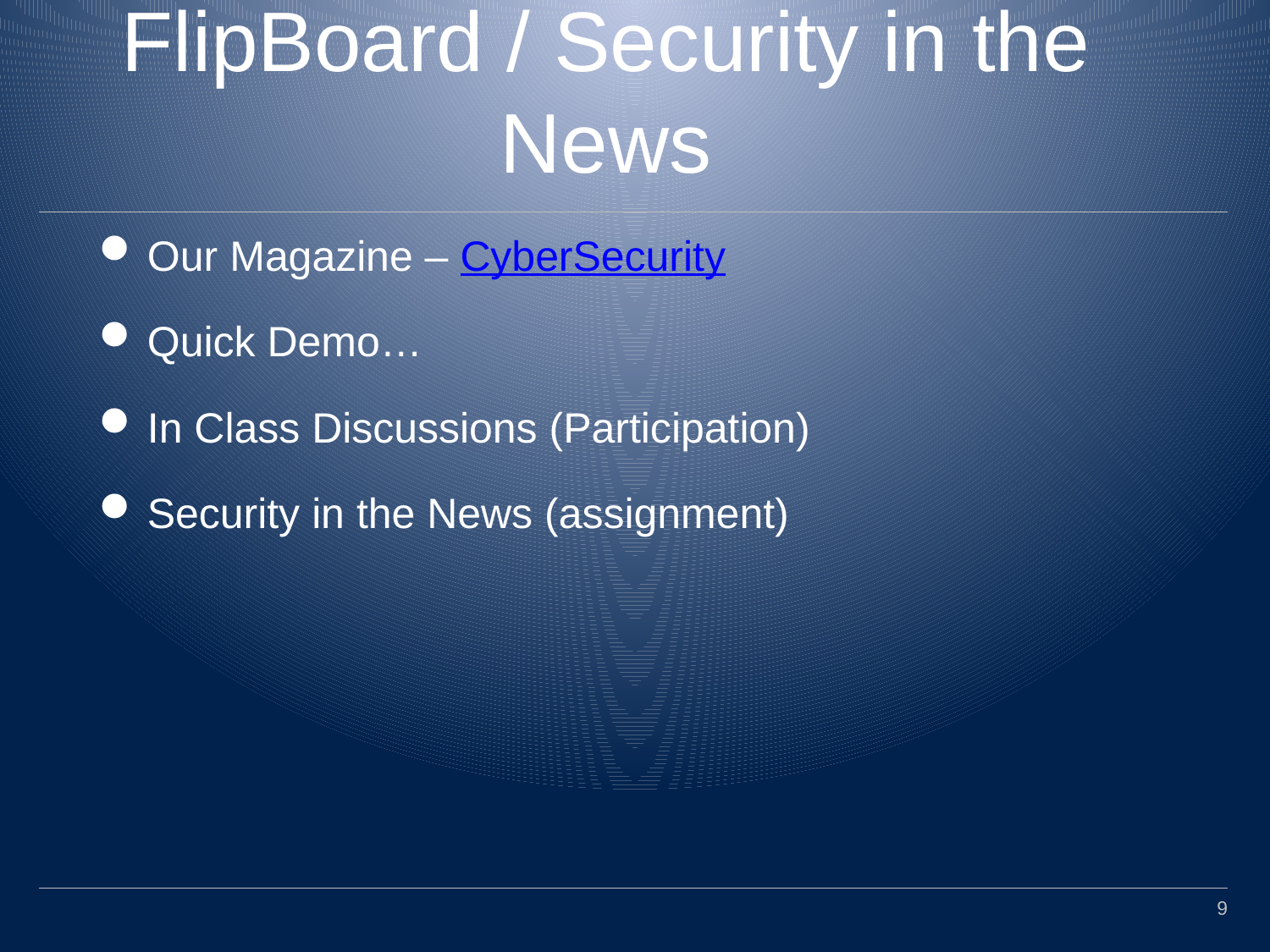

# FlipBoard / Security in the News
Our Magazine – CyberSecurity
Quick Demo…
In Class Discussions (Participation)
Security in the News (assignment)

9